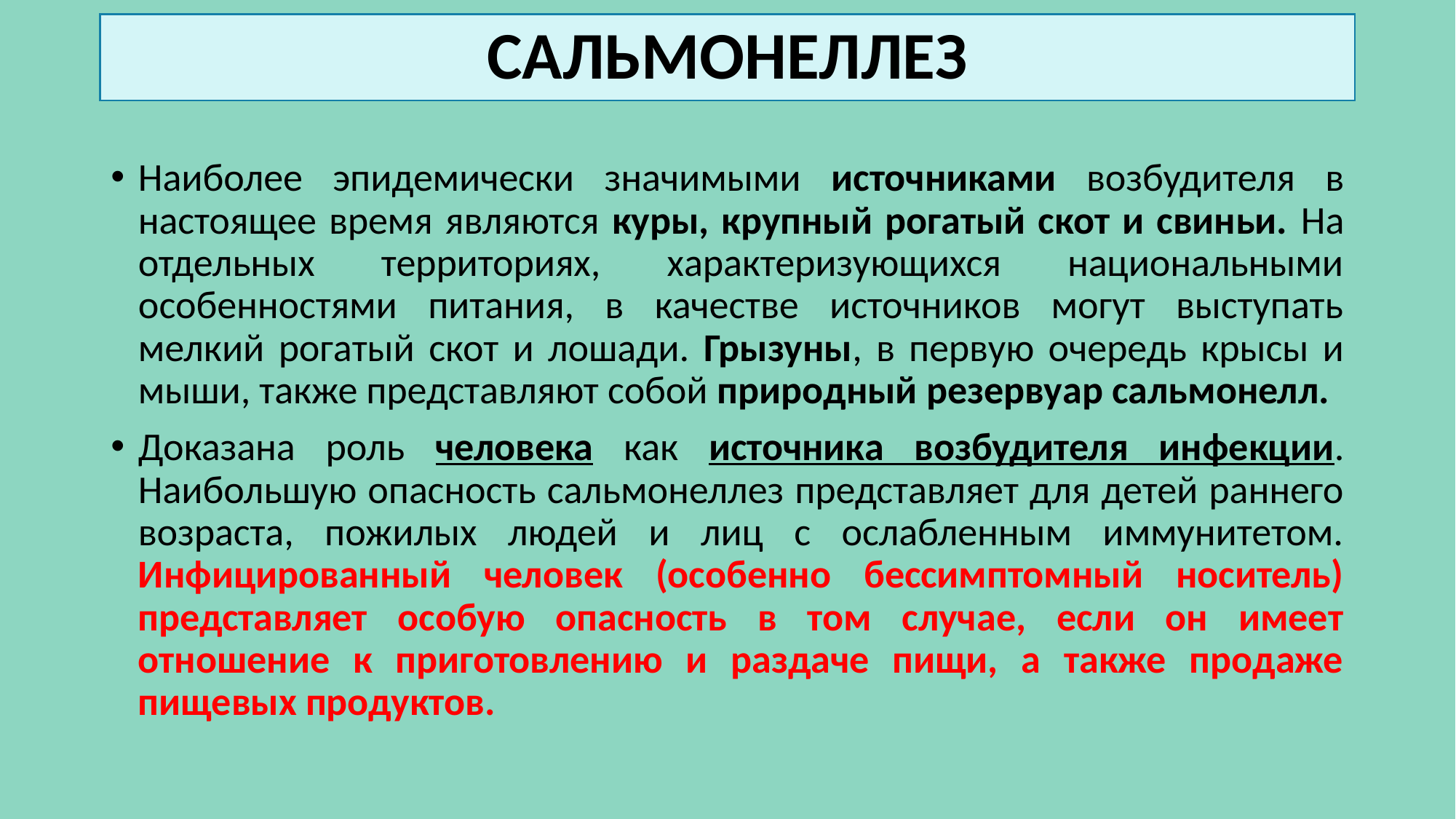

# САЛЬМОНЕЛЛЕЗ
Наиболее эпидемически значимыми источниками возбудителя в настоящее время являются куры, крупный рогатый скот и свиньи. На отдельных территориях, характеризующихся национальными особенностями питания, в качестве источников могут выступать мелкий рогатый скот и лошади. Грызуны, в первую очередь крысы и мыши, также представляют собой природный резервуар сальмонелл.
Доказана роль человека как источника возбудителя инфекции. Наибольшую опасность сальмонеллез представляет для детей раннего возраста, пожилых людей и лиц с ослабленным иммунитетом. Инфицированный человек (особенно бессимптомный носитель) представляет особую опасность в том случае, если он имеет отношение к приготовлению и раздаче пищи, а также продаже пищевых продуктов.